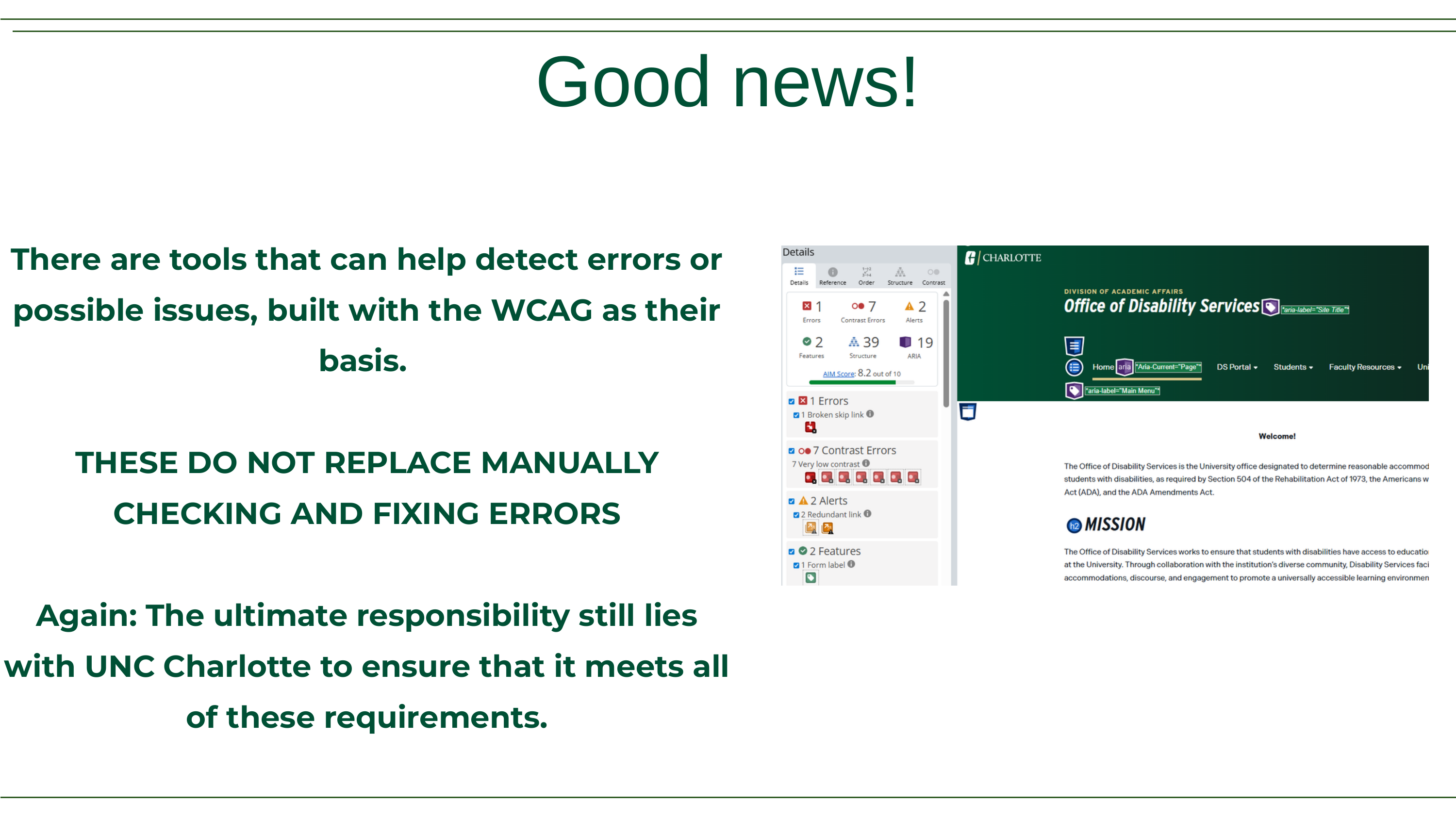

Good news!
There are tools that can help detect errors or possible issues, built with the WCAG as their basis.

THESE DO NOT REPLACE MANUALLY CHECKING AND FIXING ERRORS

Again: The ultimate responsibility still lies with UNC Charlotte to ensure that it meets all of these requirements.